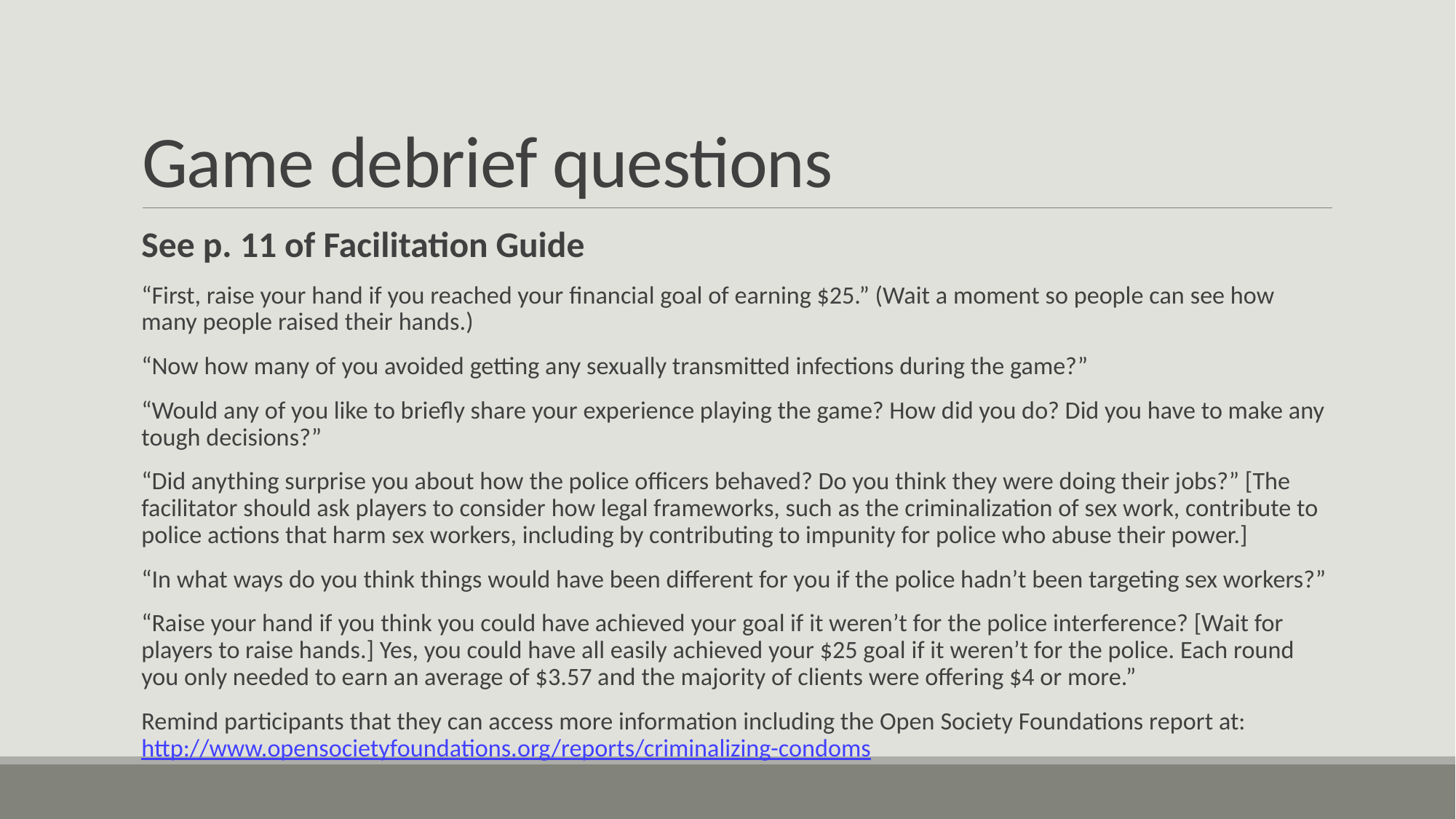

# Game debrief questions
See p. 11 of Facilitation Guide
“First, raise your hand if you reached your financial goal of earning $25.” (Wait a moment so people can see how many people raised their hands.)
“Now how many of you avoided getting any sexually transmitted infections during the game?”
“Would any of you like to briefly share your experience playing the game? How did you do? Did you have to make any tough decisions?”
“Did anything surprise you about how the police officers behaved? Do you think they were doing their jobs?” [The facilitator should ask players to consider how legal frameworks, such as the criminalization of sex work, contribute to police actions that harm sex workers, including by contributing to impunity for police who abuse their power.]
“In what ways do you think things would have been different for you if the police hadn’t been targeting sex workers?”
“Raise your hand if you think you could have achieved your goal if it weren’t for the police interference? [Wait for players to raise hands.] Yes, you could have all easily achieved your $25 goal if it weren’t for the police. Each round you only needed to earn an average of $3.57 and the majority of clients were offering $4 or more.”
Remind participants that they can access more information including the Open Society Foundations report at: http://www.opensocietyfoundations.org/reports/criminalizing-condoms